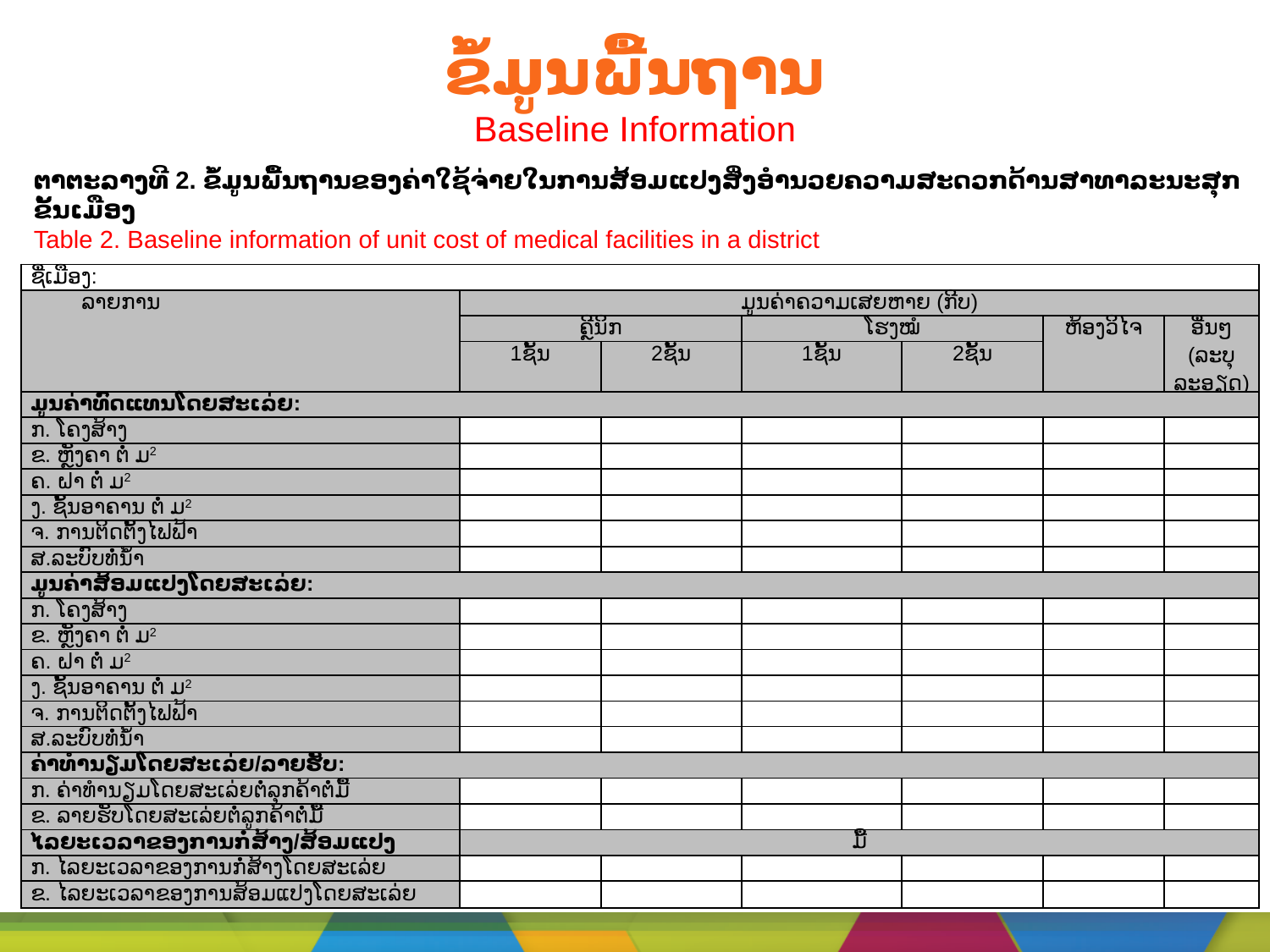

# ຂໍ້ມູນພື້ນຖານ Baseline Information
ຕາຕະລາງທີ 2. ຂໍ້ມູນພື້ນຖານຂອງຄ່າໃຊ້ຈ່າຍໃນການສ້ອມແປງສິ່ງອຳນວຍຄວາມສະດວກດ້ານສາທາລະນະສຸກຂັ້ນເມືອງ
Table 2. Baseline information of unit cost of medical facilities in a district
| ຊື່ເມືອງ: |  |  |  |  |  |  |
| --- | --- | --- | --- | --- | --- | --- |
| ລາຍການ | ມູນຄ່າຄວາມເສຍຫາຍ (ກີບ) |  |  |  |  |  |
|  | ຄຼີນິກ |  | ໂຮງໝໍ |  | ຫ້ອງວິໄຈ | ອື່ນໆ (ລະບຸລະອຽດ) |
|  | 1ຊັ້ນ | 2ຊັ້ນ | 1ຊັ້ນ | 2ຊັ້ນ |  |  |
| ມູນຄ່າທົດແທນໂດຍສະເລ່ຍ: |  |  |  |  |  |  |
| ກ. ໂຄງສ້າງ |  |  |  |  |  |  |
| ຂ. ຫຼັງຄາ ຕໍ່ ມ2 |  |  |  |  |  |  |
| ຄ. ຝາ ຕໍ່ ມ2 |  |  |  |  |  |  |
| ງ. ຊັ້ນອາຄານ ຕໍ່ ມ2 |  |  |  |  |  |  |
| ຈ. ການຕິດຕັ້ງໄຟຟ້າ |  |  |  |  |  |  |
| ສ.​ລະບົບທໍ່ນ້ຳ |  |  |  |  |  |  |
| ມູນຄ່າສ້ອມແປງໂດຍສະເລ່ຍ: |  |  |  |  |  |  |
| ກ. ໂຄງສ້າງ |  |  |  |  |  |  |
| ຂ. ຫຼັງຄາ ຕໍ່ ມ2 |  |  |  |  |  |  |
| ຄ. ຝາ ຕໍ່ ມ2 |  |  |  |  |  |  |
| ງ. ຊັ້ນອາຄານ ຕໍ່ ມ2 |  |  |  |  |  |  |
| ຈ. ການຕິດຕັ້ງໄຟຟ້າ |  |  |  |  |  |  |
| ສ.​ລະບົບທໍ່ນ້ຳ |  |  |  |  |  |  |
| ຄ່າທຳນຽມໂດຍສະເລ່ຍ/ລາຍຮັບ: |  |  |  |  |  |  |
| ກ. ຄ່າທຳນຽມໂດຍສະເລ່ຍຕໍ່ລຸກຄ້າຕໍ່ມື້ |  |  |  |  |  |  |
| ຂ. ລາຍຮັບໂດຍສະເລ່ຍຕໍ່ລູກຄ້າຕໍ່ມື້ |  |  |  |  |  |  |
| ໄລຍະເວລາຂອງການກໍ່ສ້າງ/ສ້ອມແປງ | ມື້ |  |  |  |  |  |
| ກ. ໄລຍະເວລາຂອງການກໍ່ສ້າງໂດຍສະເລ່ຍ |  |  |  |  |  |  |
| ຂ. ໄລຍະເວລາຂອງການສ້ອມແປງໂດຍສະເລ່ຍ |  |  |  |  |  |  |